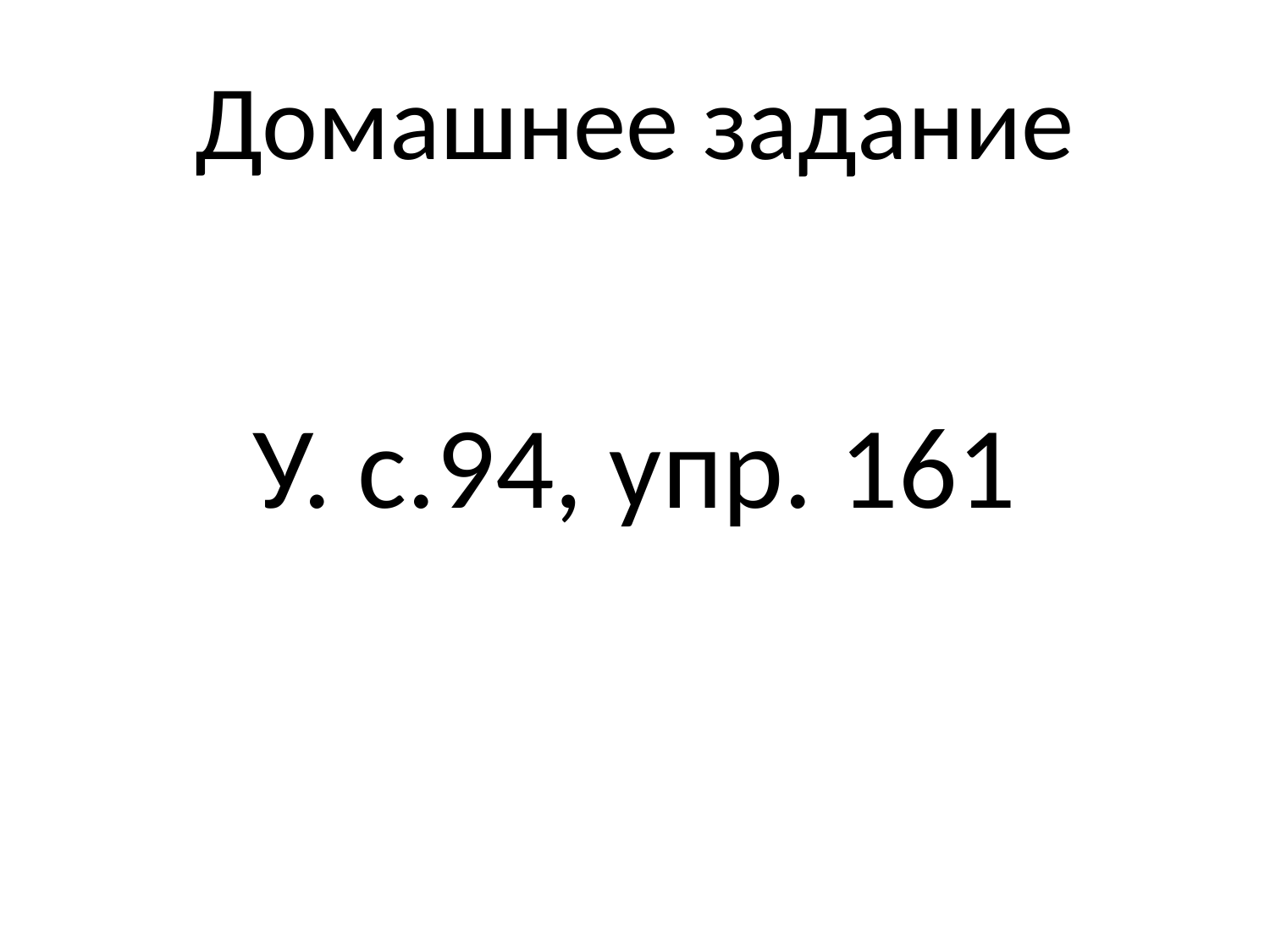

# Домашнее задание

У. с.94, упр. 161